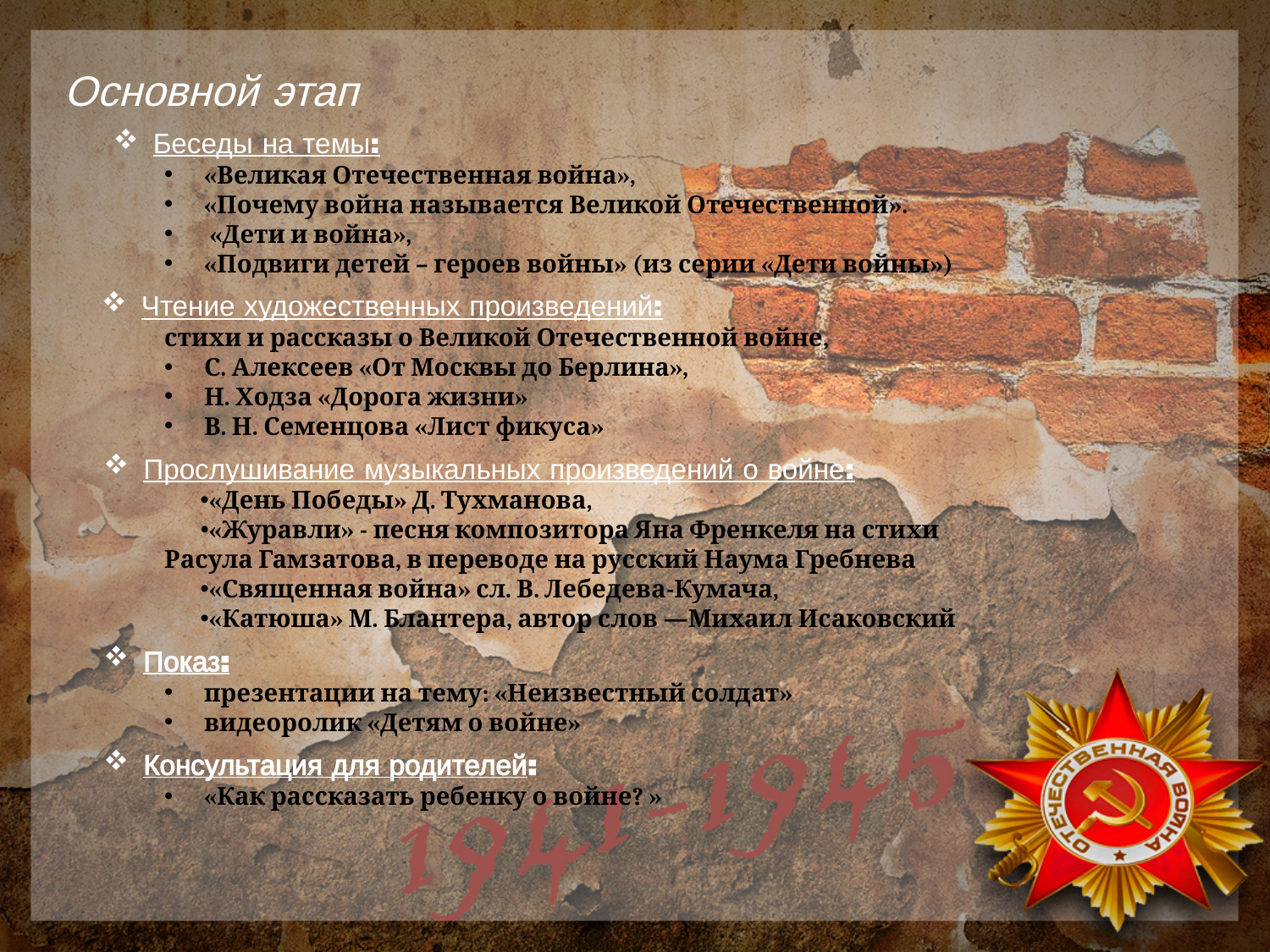

Основной этап
Беседы на темы:
«Великая Отечественная война»,
«Почему война называется Великой Отечественной».
 «Дети и война»,
«Подвиги детей – героев войны» (из серии «Дети войны»)
Чтение художественных произведений:
стихи и рассказы о Великой Отечественной войне,
С. Алексеев «От Москвы до Берлина»,
Н. Ходза «Дорога жизни»
В. Н. Семенцова «Лист фикуса»
Прослушивание музыкальных произведений о войне:
«День Победы» Д. Тухманова,
«Журавли» - песня композитора Яна Френкеля на стихи Расула Гамзатова, в переводе на русский Наума Гребнева
«Священная война» сл. В. Лебедева-Кумача,
«Катюша» М. Блантера, автор слов —Михаил Исаковский
Показ:
презентации на тему: «Неизвестный солдат»
видеоролик «Детям о войне»
Консультация для родителей:
«Как рассказать ребенку о войне? »